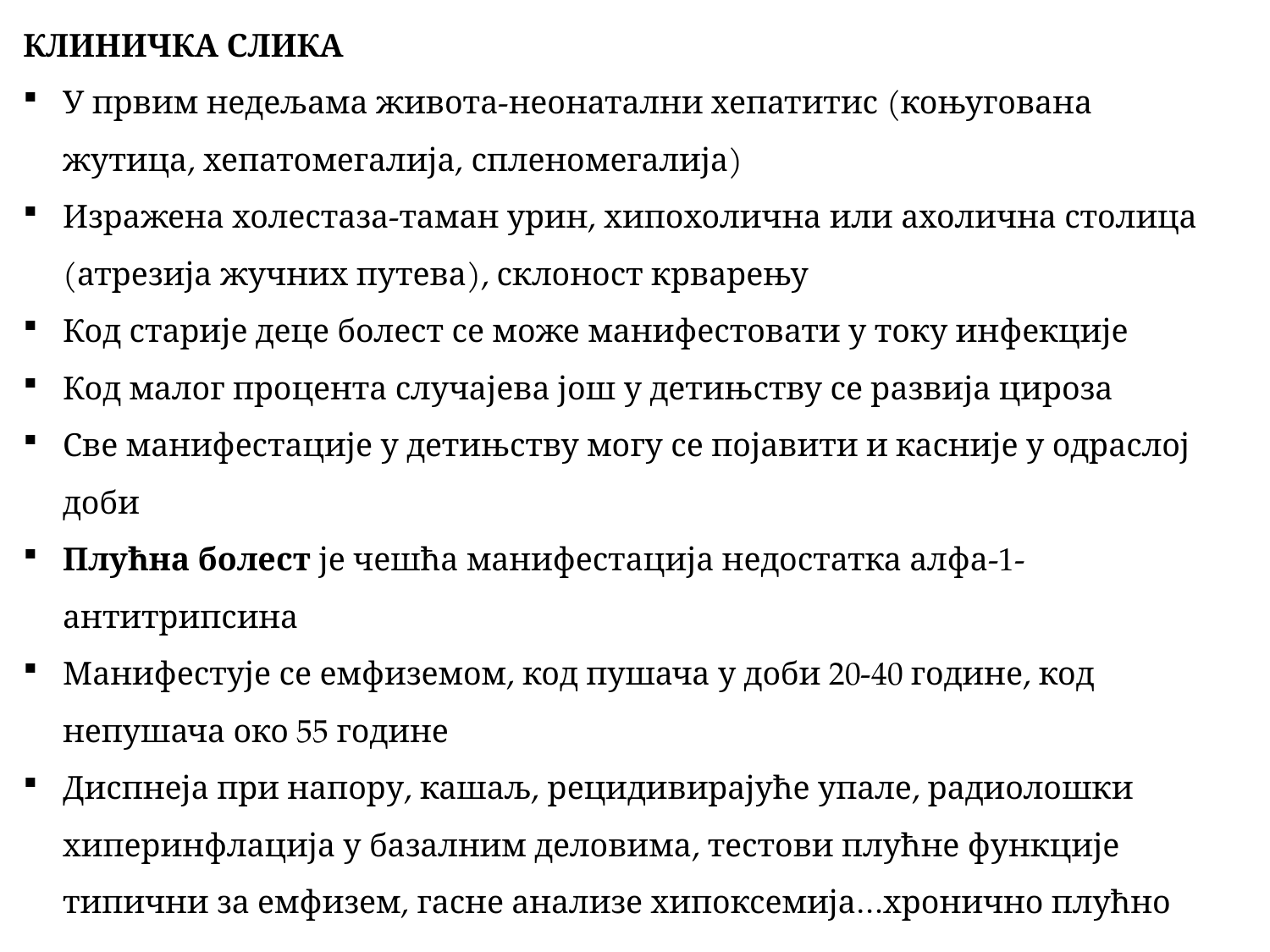

КЛИНИЧКА СЛИКА
У првим недељама живота-неонатални хепатитис (коњугована жутица, хепатомегалија, спленомегалија)
Изражена холестаза-таман урин, хипохолична или ахолична столица (атрезија жучних путева), склоност крварењу
Код старије деце болест се може манифестовати у току инфекције
Код малог процента случајева још у детињству се развија цироза
Све манифестације у детињству могу се појавити и касније у одраслој доби
Плућна болест је чешћа манифестација недостатка алфа-1-антитрипсина
Манифестује се емфиземом, код пушача у доби 20-40 године, код непушача око 55 године
Диспнеја при напору, кашаљ, рецидивирајуће упале, радиолошки хиперинфлација у базалним деловима, тестови плућне функције типични за емфизем, гасне анализе хипоксемија…хронично плућно срце
Болести бубрега-мембрански гломерулонефритис